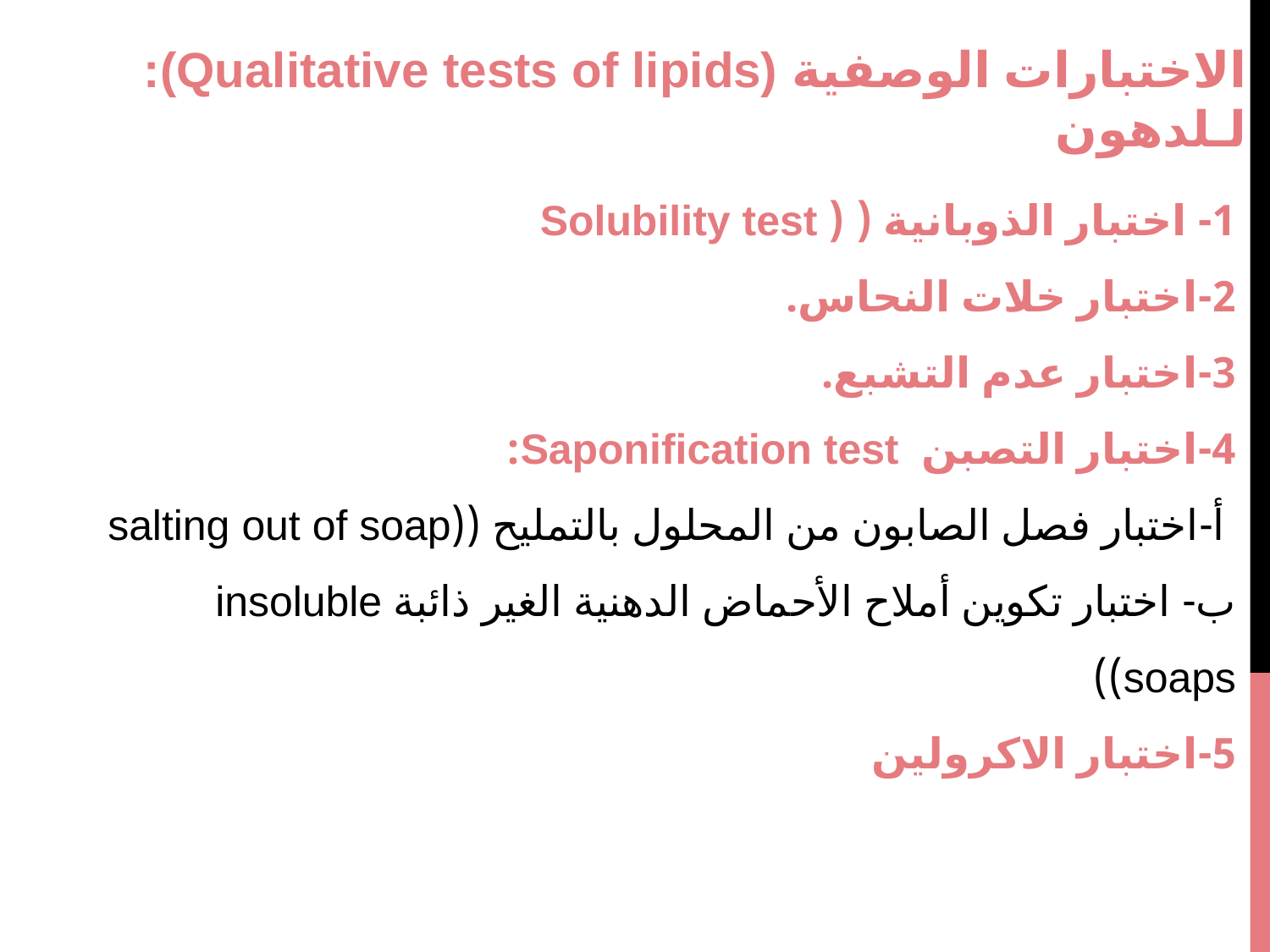

:(Qualitative tests of lipids) الاختبارات الوصفية لـلدهون
1- اختبار الذوبانية ( ( Solubility test
2-اختبار خلات النحاس.
3-اختبار عدم التشبع.
4-اختبار التصبن  Saponification test:
 أ-اختبار فصل الصابون من المحلول بالتمليح ((salting out of soap
ب- اختبار تكوين أملاح الأحماض الدهنية الغير ذائبة insoluble soaps))
5-اختبار الاكرولين